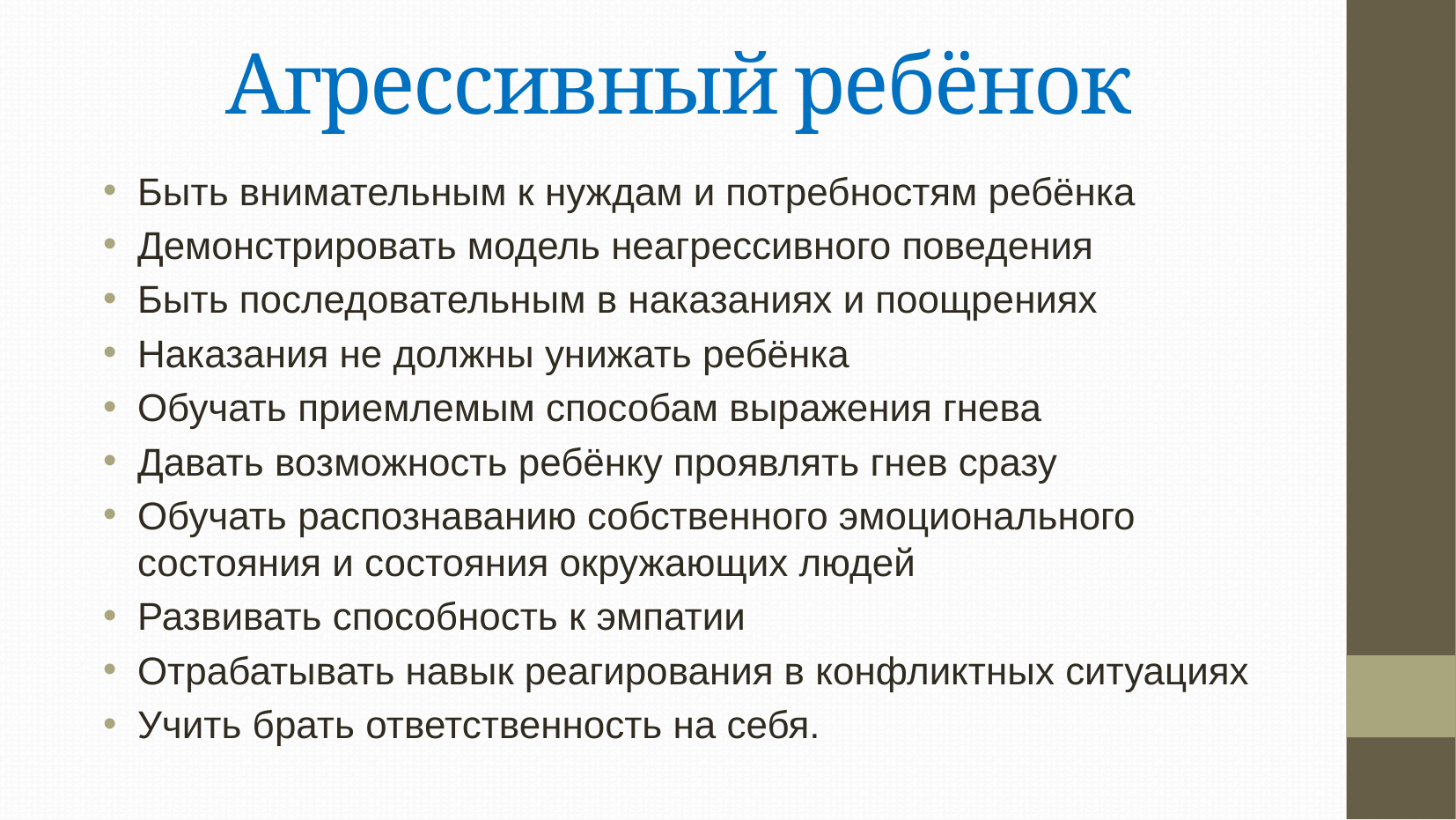

# Агрессивный ребёнок
Быть внимательным к нуждам и потребностям ребёнка
Демонстрировать модель неагрессивного поведения
Быть последовательным в наказаниях и поощрениях
Наказания не должны унижать ребёнка
Обучать приемлемым способам выражения гнева
Давать возможность ребёнку проявлять гнев сразу
Обучать распознаванию собственного эмоционального состояния и состояния окружающих людей
Развивать способность к эмпатии
Отрабатывать навык реагирования в конфликтных ситуациях
Учить брать ответственность на себя.